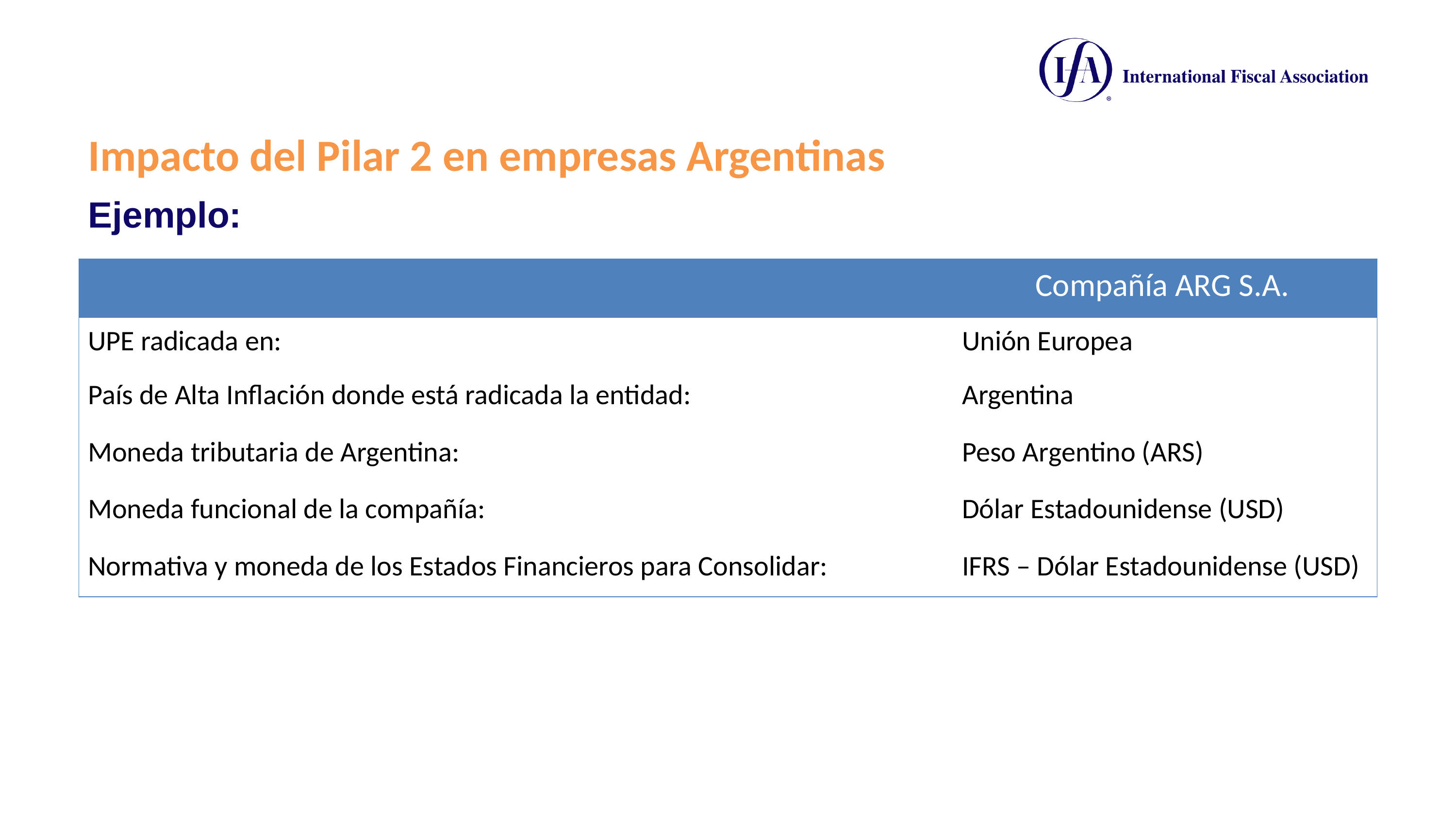

Impacto del Pilar 2 en empresas Argentinas
Ejemplo:
|  | Compañía ARG S.A. |
| --- | --- |
| UPE radicada en: | Unión Europea |
| País de Alta Inflación donde está radicada la entidad: | Argentina |
| Moneda tributaria de Argentina: | Peso Argentino (ARS) |
| Moneda funcional de la compañía: | Dólar Estadounidense (USD) |
| Normativa y moneda de los Estados Financieros para Consolidar: | IFRS – Dólar Estadounidense (USD) |